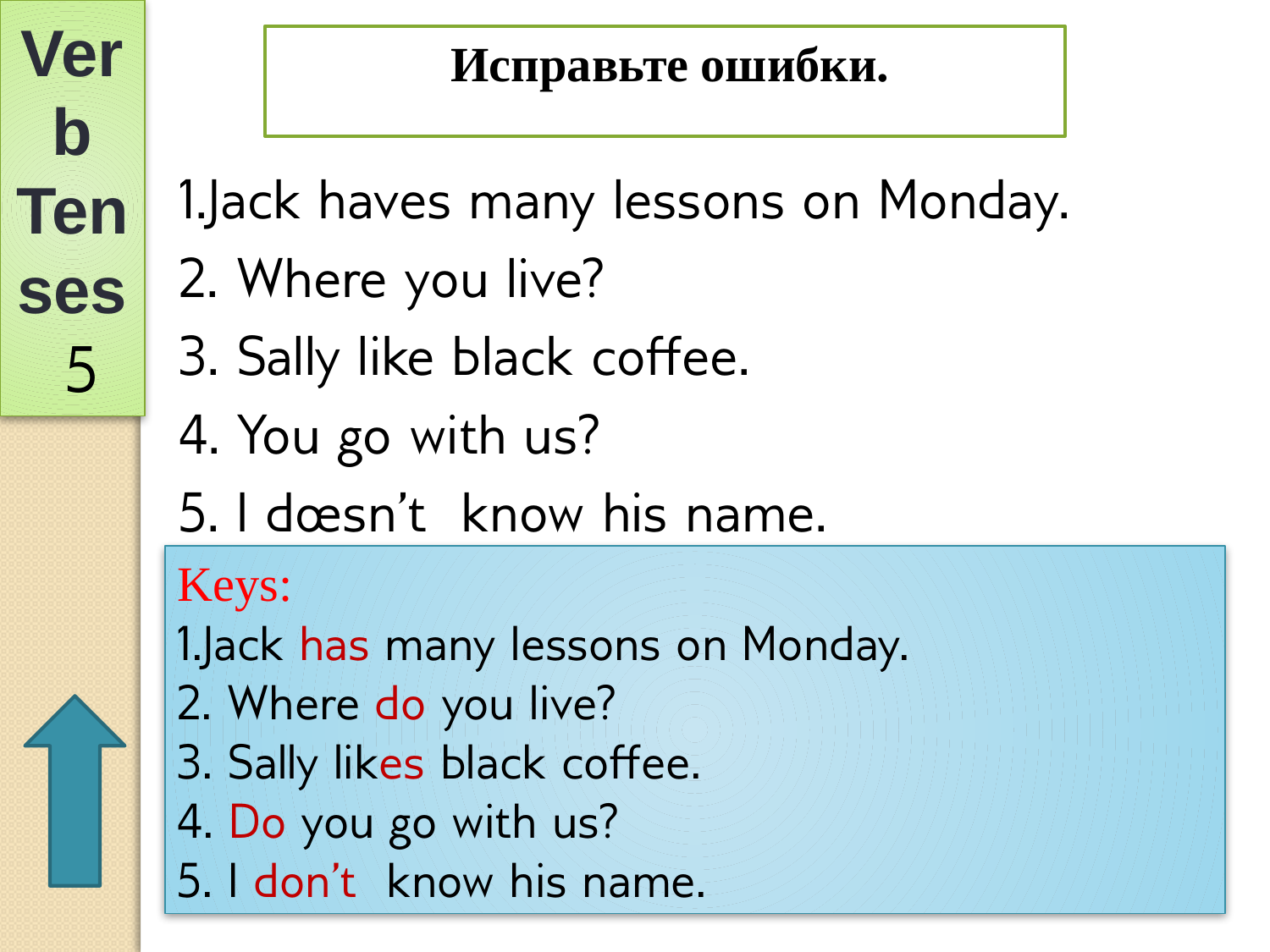

# Verb Tenses 5
 Исправьте ошибки.

1.Jack haves many lessons on Monday.
2. Where you live?
3. Sally like black coffee.
4. You go with us?
5. I doesn’t  know his name.
Keys:
1.Jack has many lessons on Monday.
2. Where do you live?
3. Sally likes black coffee.
4. Do you go with us?
5. I don’t  know his name.